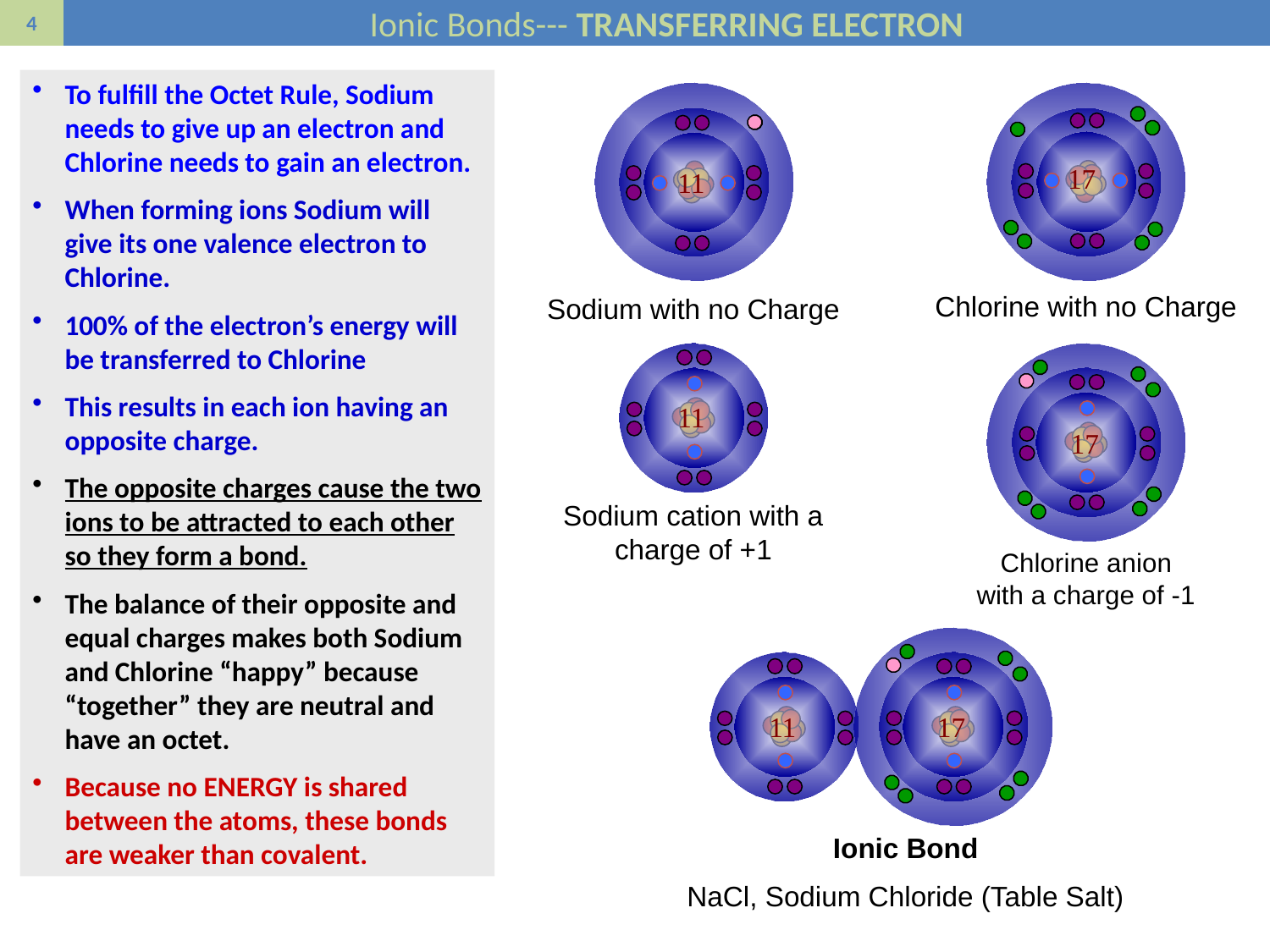

# Ionic Bonds--- TRANSFERRING ELECTRON
To fulfill the Octet Rule, Sodium needs to give up an electron and Chlorine needs to gain an electron.
When forming ions Sodium will give its one valence electron to Chlorine.
100% of the electron’s energy will be transferred to Chlorine
This results in each ion having an opposite charge.
The opposite charges cause the two ions to be attracted to each other so they form a bond.
The balance of their opposite and equal charges makes both Sodium and Chlorine “happy” because “together” they are neutral and have an octet.
Because no ENERGY is shared between the atoms, these bonds are weaker than covalent.

11

17

Chlorine with no Charge
Sodium with no Charge

11
Sodium cation with a charge of +1

17
Chlorine anion with a charge of -1

Ionic Bond
NaCl, Sodium Chloride (Table Salt)
11
17